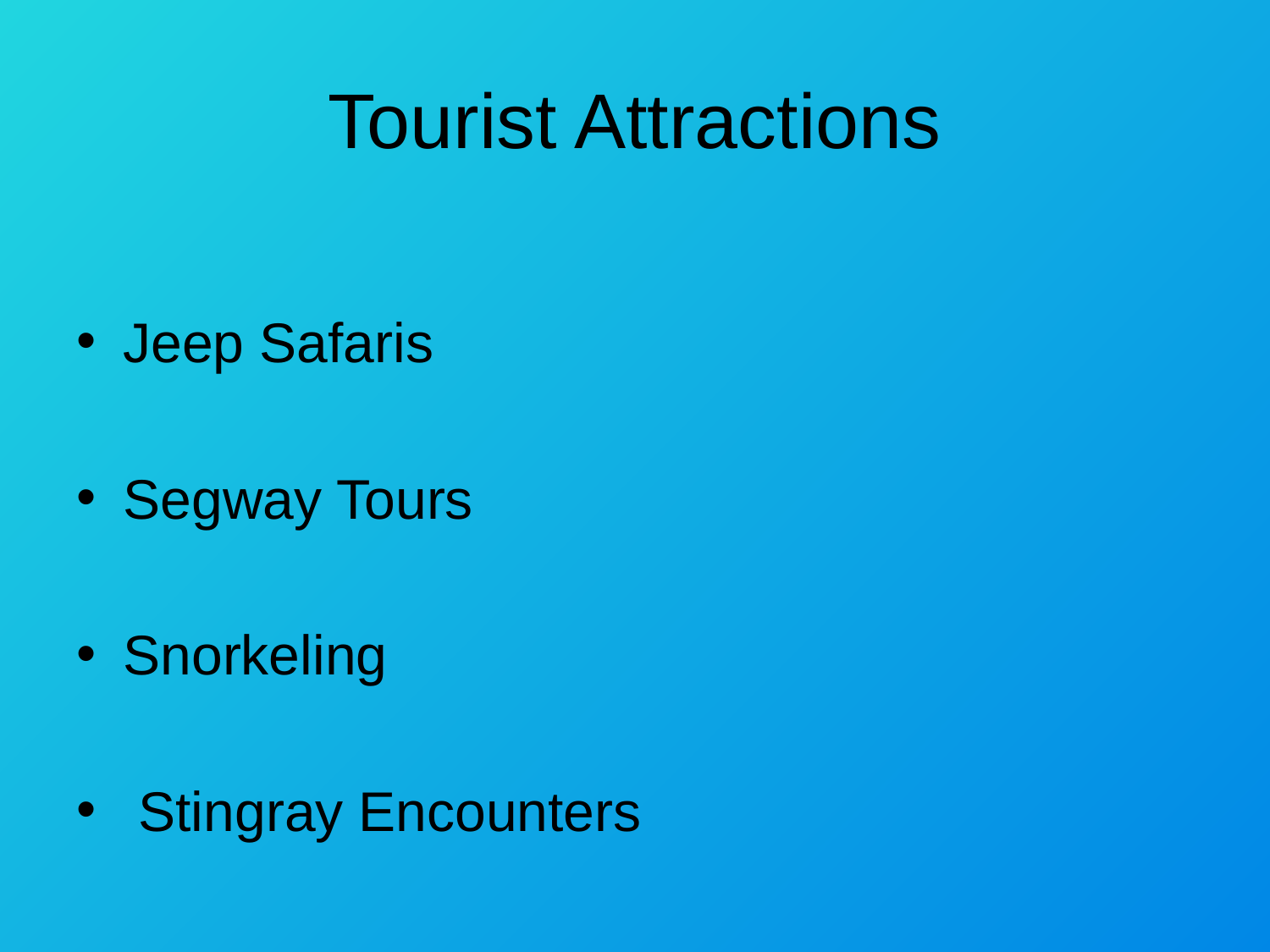

# Tourist Attractions

Jeep Safaris

Segway Tours

Snorkeling

 Stingray Encounters